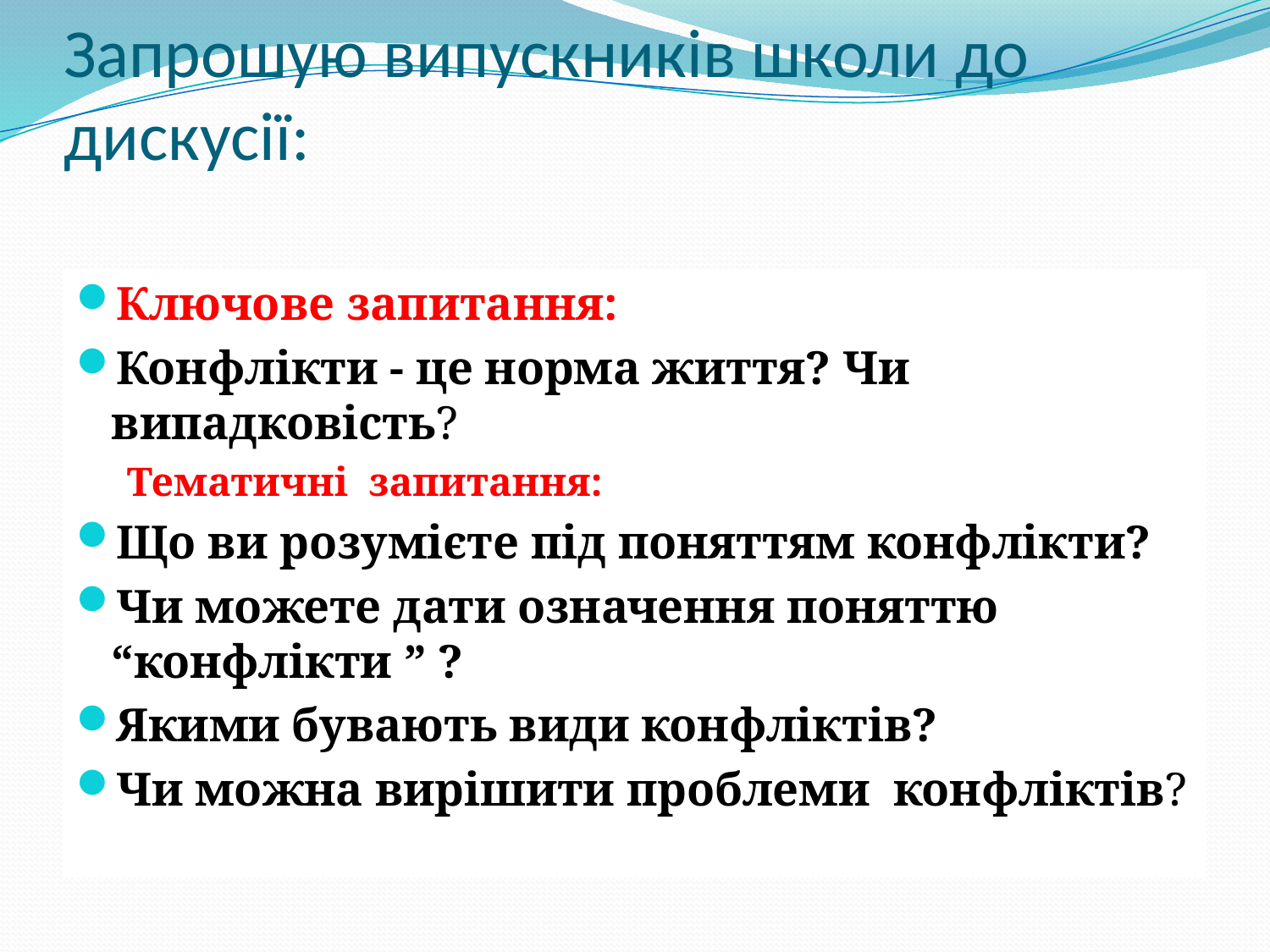

# Запрошую випускників школи до дискусії:
Ключове запитання:
Конфлікти - це норма життя? Чи випадковість?
Тематичні  запитання:
Що ви розумієте під поняттям конфлікти?
Чи можете дати означення поняттю   “конфлікти ” ?
Якими бувають види конфліктів?
Чи можна вирішити проблеми  конфліктів?